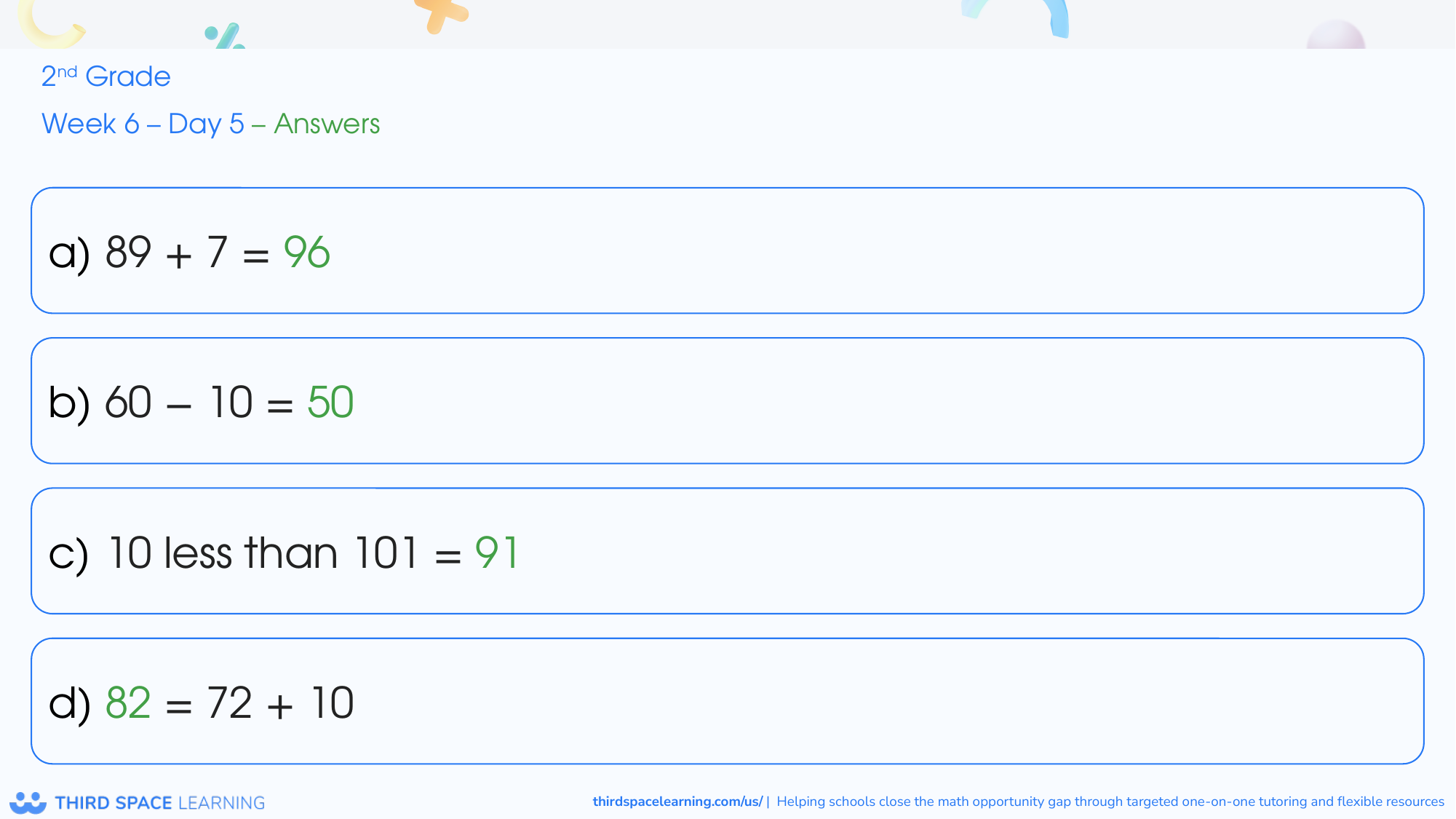

2nd Grade
Week 6 – Day 5 – Answers
89 + 7 = 96
60 − 10 = 50
10 less than 101 = 91
82 = 72 + 10